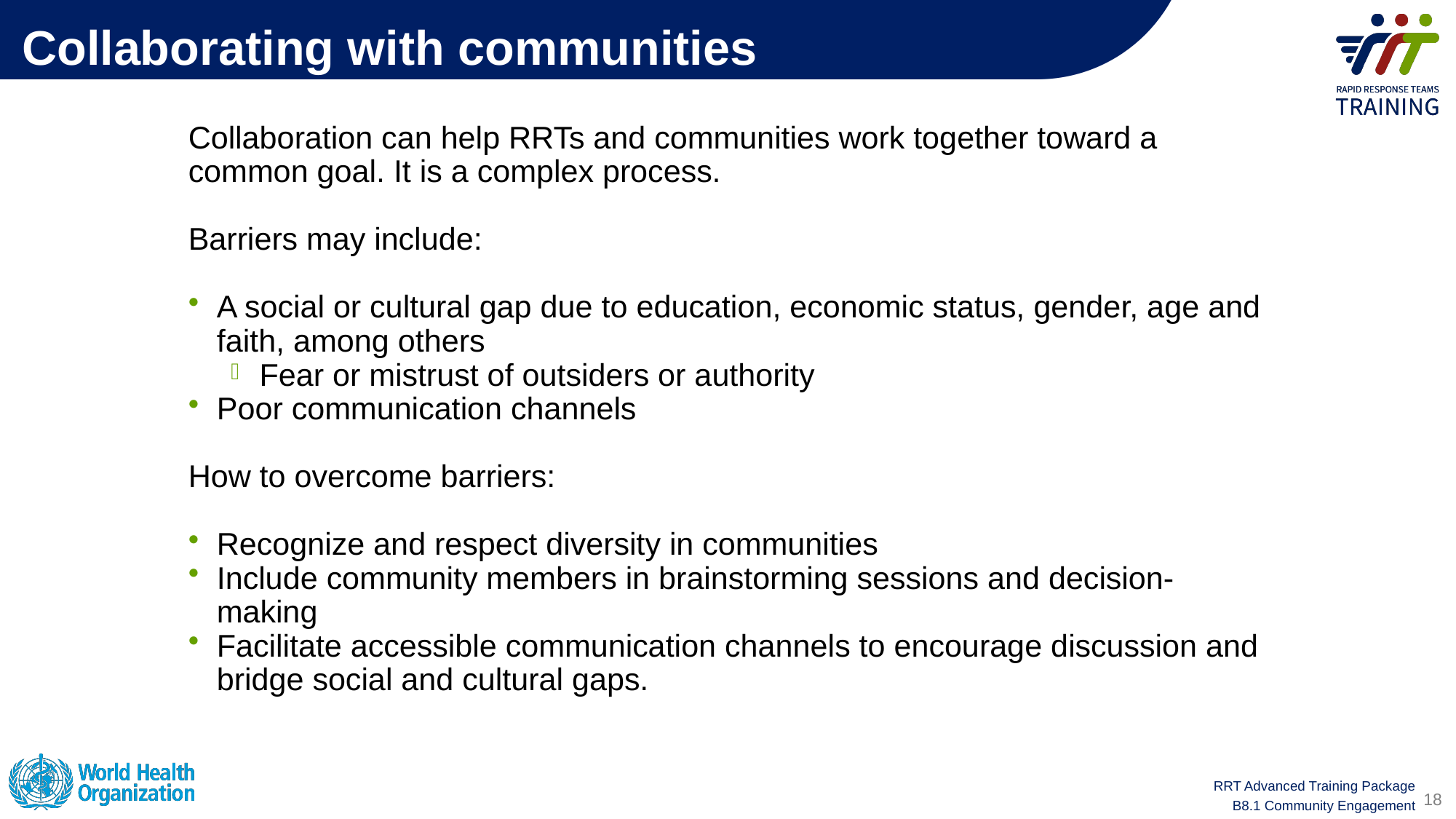

Collaborating with communities
Collaboration can help RRTs and communities work together toward a common goal. It is a complex process.

Barriers may include:

A social or cultural gap due to education, economic status, gender, age and faith, among others
Fear or mistrust of outsiders or authority
Poor communication channels

How to overcome barriers:

Recognize and respect diversity in communities
Include community members in brainstorming sessions and decision-making
Facilitate accessible communication channels to encourage discussion and bridge social and cultural gaps.